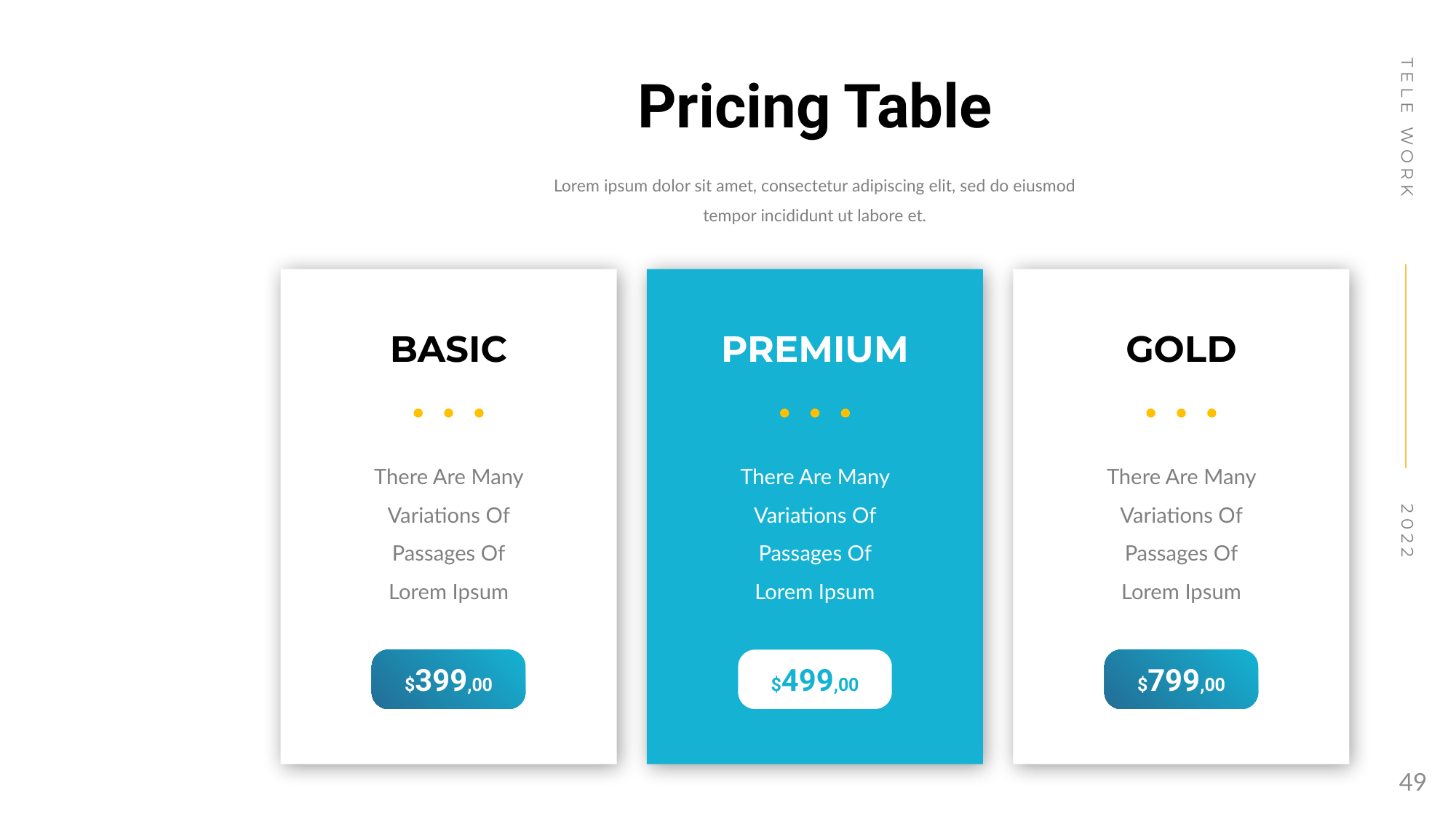

2022
TELE WORK
Pricing Table
Lorem ipsum dolor sit amet, consectetur adipiscing elit, sed do eiusmod tempor incididunt ut labore et.

BASIC
PREMIUM
GOLD

There Are Many Variations Of Passages Of Lorem Ipsum
There Are Many Variations Of Passages Of Lorem Ipsum
There Are Many Variations Of Passages Of Lorem Ipsum

$399,00
$499,00
$799,00
49